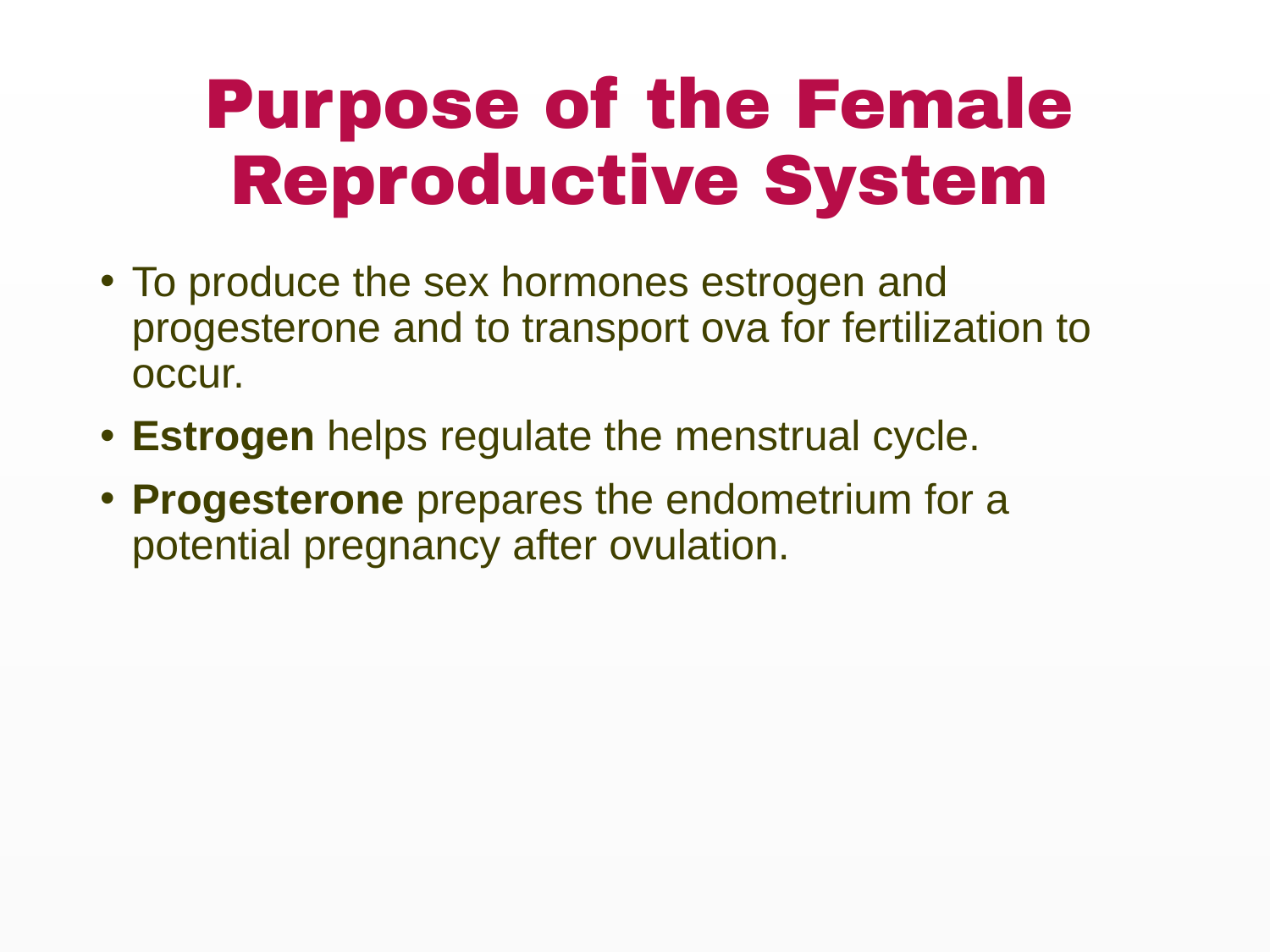

# Purpose of the Female Reproductive System
To produce the sex hormones estrogen and progesterone and to transport ova for fertilization to occur.
Estrogen helps regulate the menstrual cycle.
Progesterone prepares the endometrium for a potential pregnancy after ovulation.